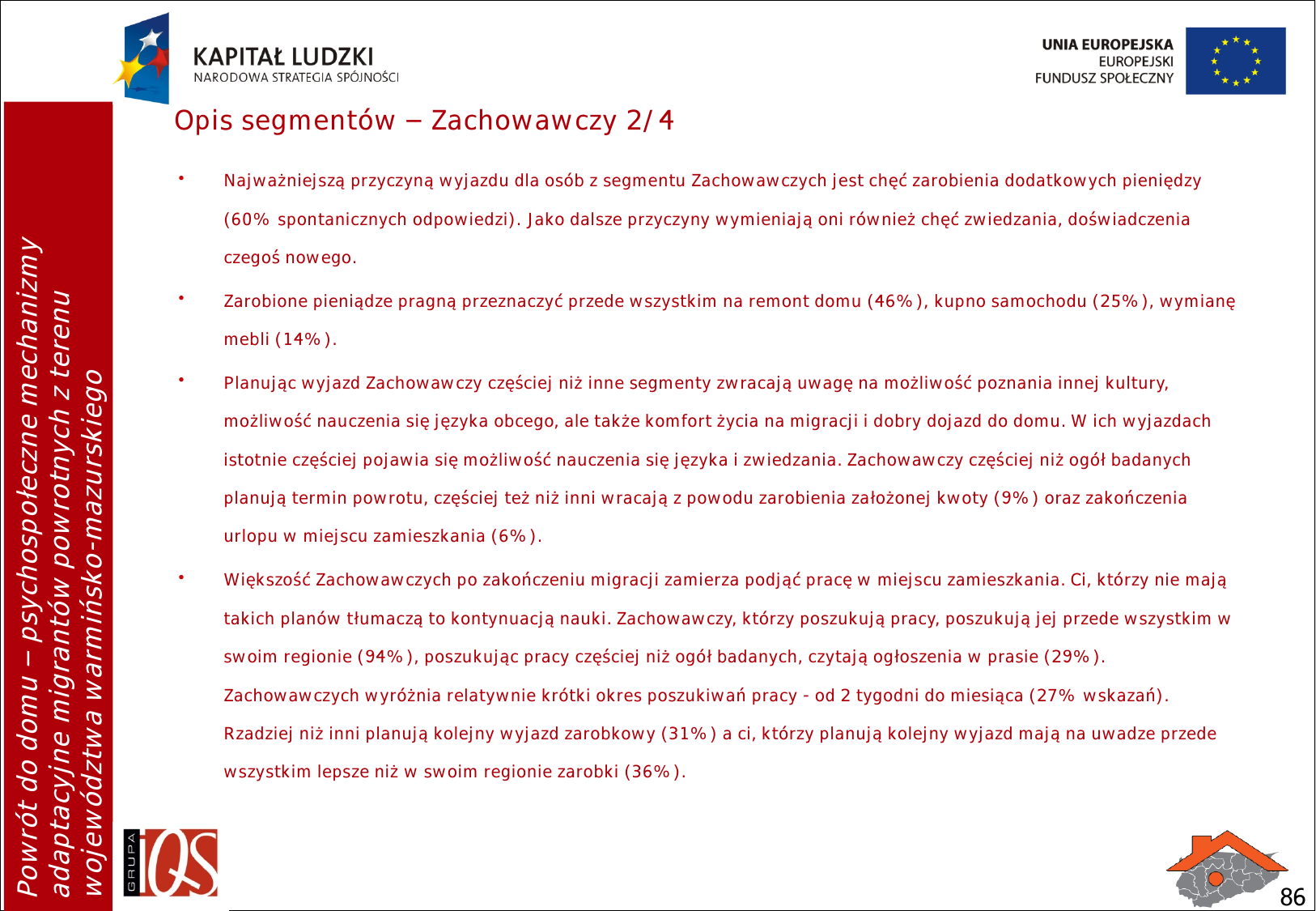

Opis segmentów – Zachowawczy 2/4
Najważniejszą przyczyną wyjazdu dla osób z segmentu Zachowawczych jest chęć zarobienia dodatkowych pieniędzy (60% spontanicznych odpowiedzi). Jako dalsze przyczyny wymieniają oni również chęć zwiedzania, doświadczenia czegoś nowego.
Zarobione pieniądze pragną przeznaczyć przede wszystkim na remont domu (46%), kupno samochodu (25%), wymianę mebli (14%).
Planując wyjazd Zachowawczy częściej niż inne segmenty zwracają uwagę na możliwość poznania innej kultury, możliwość nauczenia się języka obcego, ale także komfort życia na migracji i dobry dojazd do domu. W ich wyjazdach istotnie częściej pojawia się możliwość nauczenia się języka i zwiedzania. Zachowawczy częściej niż ogół badanych planują termin powrotu, częściej też niż inni wracają z powodu zarobienia założonej kwoty (9%) oraz zakończenia urlopu w miejscu zamieszkania (6%).
Większość Zachowawczych po zakończeniu migracji zamierza podjąć pracę w miejscu zamieszkania. Ci, którzy nie mają takich planów tłumaczą to kontynuacją nauki. Zachowawczy, którzy poszukują pracy, poszukują jej przede wszystkim w swoim regionie (94%), poszukując pracy częściej niż ogół badanych, czytają ogłoszenia w prasie (29%). Zachowawczych wyróżnia relatywnie krótki okres poszukiwań pracy - od 2 tygodni do miesiąca (27% wskazań). Rzadziej niż inni planują kolejny wyjazd zarobkowy (31%) a ci, którzy planują kolejny wyjazd mają na uwadze przede wszystkim lepsze niż w swoim regionie zarobki (36%).
86